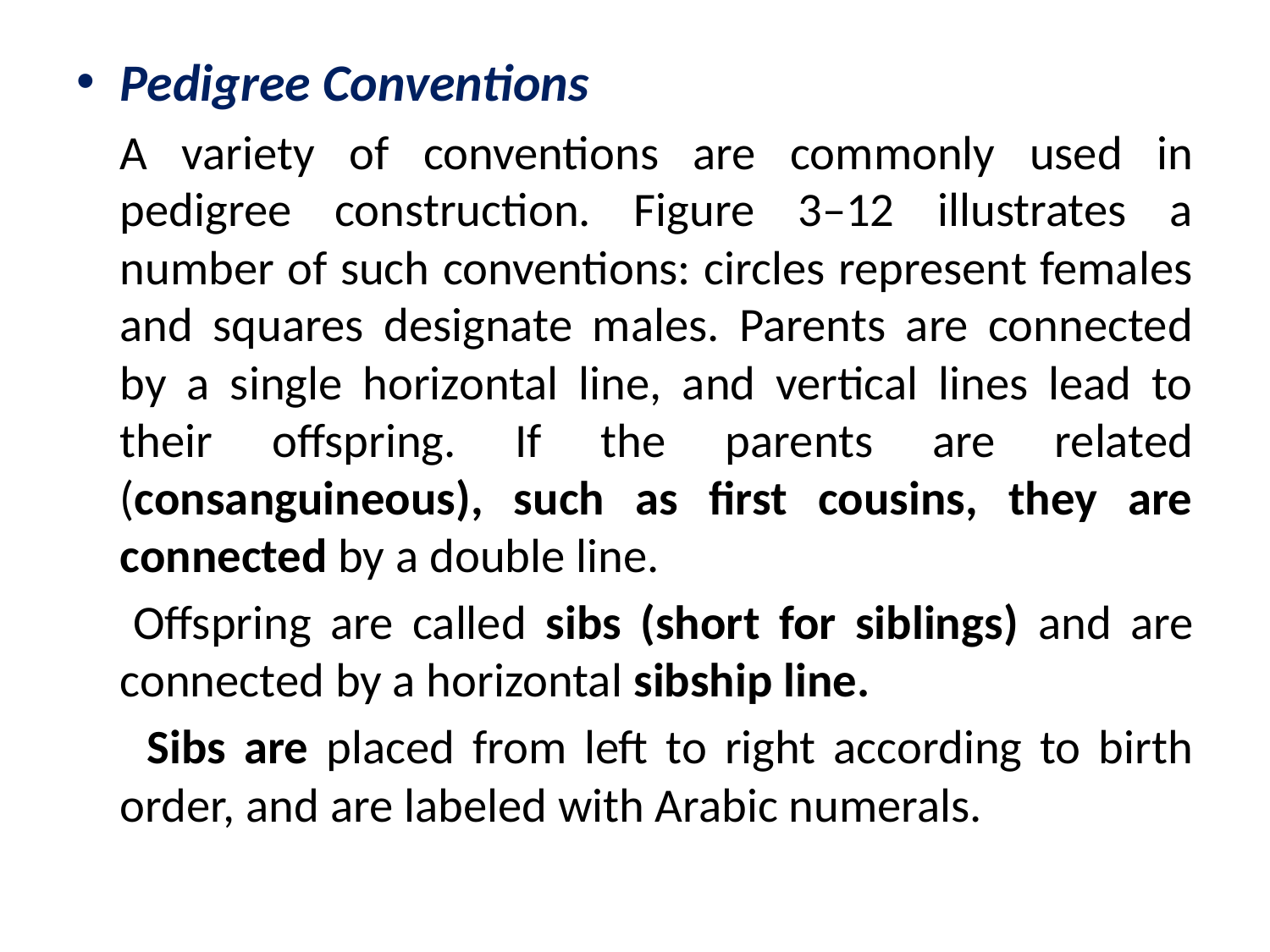

#
Pedigree Conventions
		A variety of conventions are commonly used in pedigree construction. Figure 3–12 illustrates a number of such conventions: circles represent females and squares designate males. Parents are connected by a single horizontal line, and vertical lines lead to their offspring. If the parents are related (consanguineous), such as first cousins, they are connected by a double line.
   Offspring are called sibs (short for siblings) and are connected by a horizontal sibship line.
    Sibs are placed from left to right according to birth order, and are labeled with Arabic numerals.